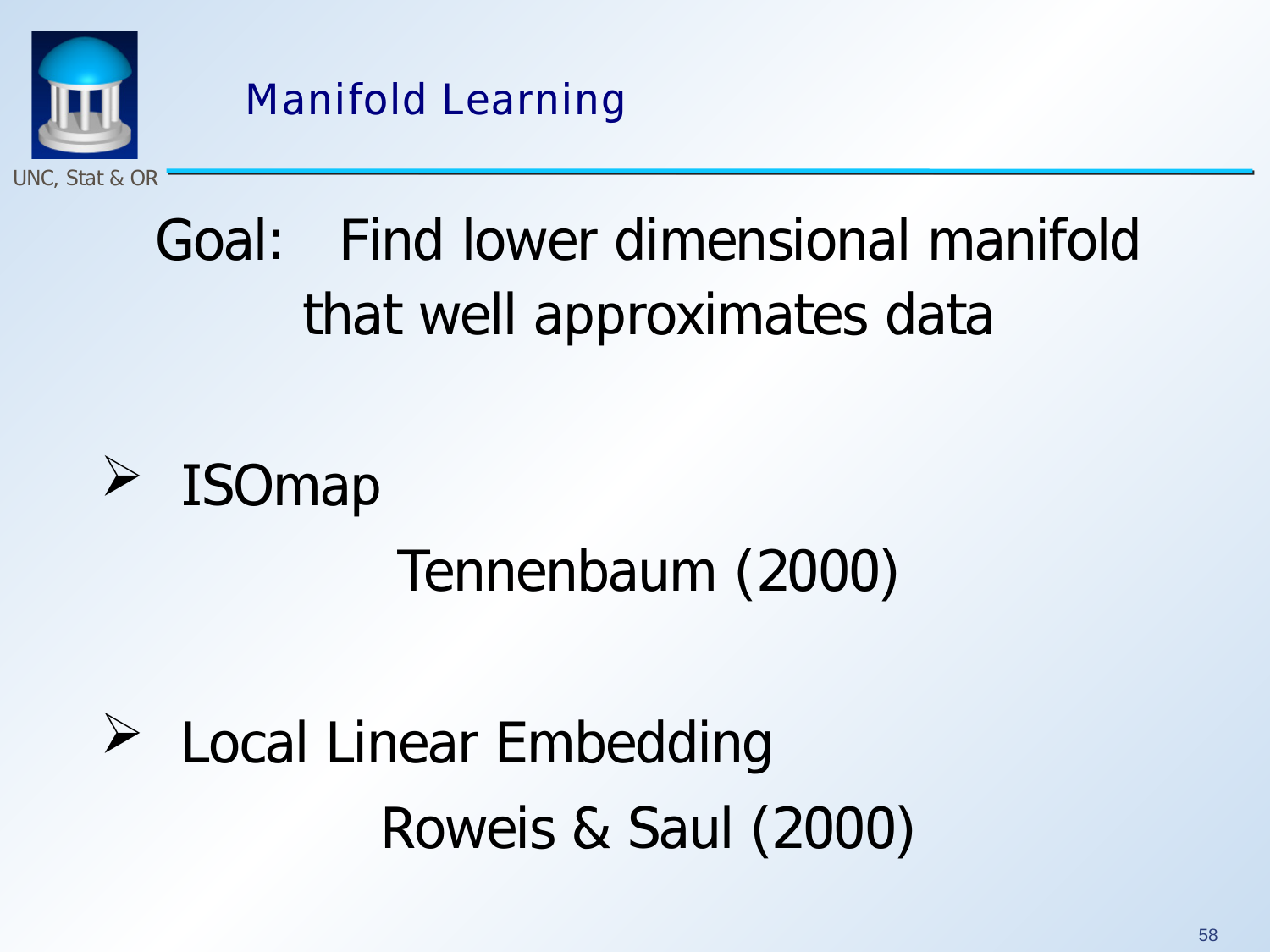

# Manifold Learning
Goal:   Find lower dimensional manifold that well approximates data

 ISOmap
Tennenbaum (2000)

 Local Linear Embedding
Roweis & Saul (2000)